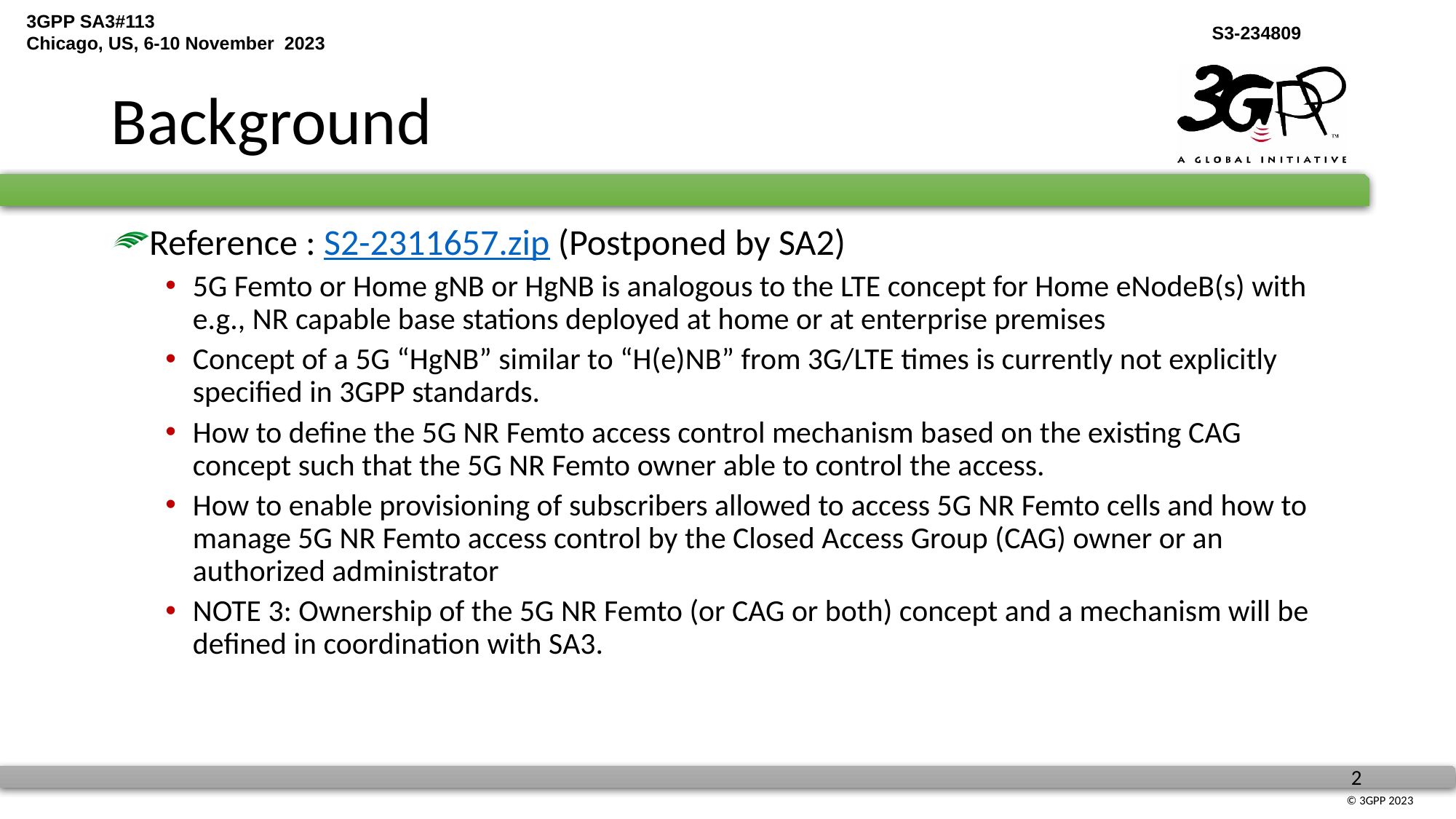

# Background
Reference : S2-2311657.zip (Postponed by SA2)
5G Femto or Home gNB or HgNB is analogous to the LTE concept for Home eNodeB(s) with e.g., NR capable base stations deployed at home or at enterprise premises
Concept of a 5G “HgNB” similar to “H(e)NB” from 3G/LTE times is currently not explicitly specified in 3GPP standards.
How to define the 5G NR Femto access control mechanism based on the existing CAG concept such that the 5G NR Femto owner able to control the access.
How to enable provisioning of subscribers allowed to access 5G NR Femto cells and how to manage 5G NR Femto access control by the Closed Access Group (CAG) owner or an authorized administrator
NOTE 3: Ownership of the 5G NR Femto (or CAG or both) concept and a mechanism will be defined in coordination with SA3.